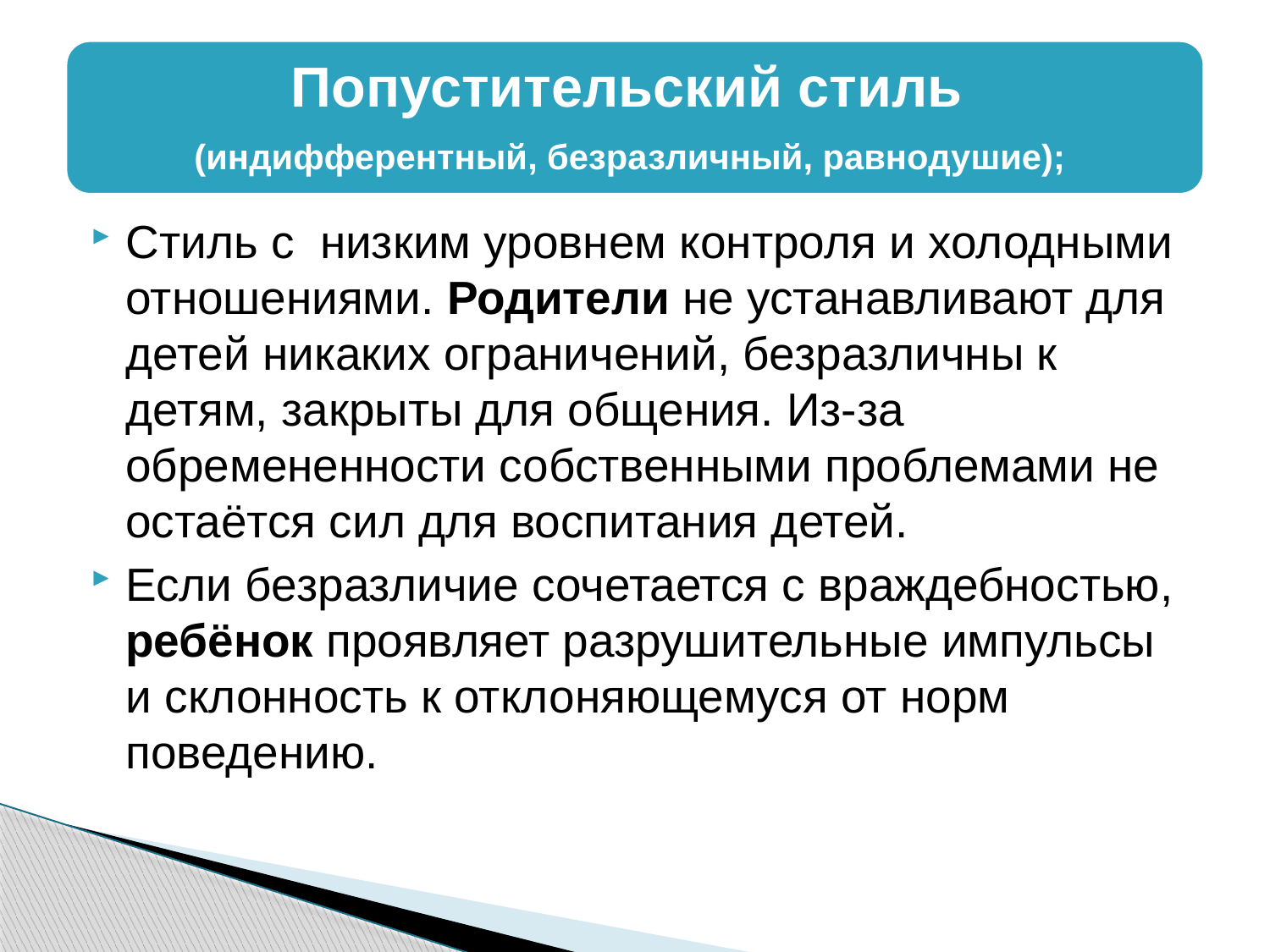

Попустительский стиль
(индифферентный, безразличный, равнодушие);
Стиль с  низким уровнем контроля и холодными отношениями. Родители не устанавливают для детей никаких ограничений, безразличны к детям, закрыты для общения. Из-за обремененности собственными проблемами не остаётся сил для воспитания детей.
Если безразличие сочетается с враждебностью, ребёнок проявляет разрушительные импульсы и склонность к отклоняющемуся от норм поведению.